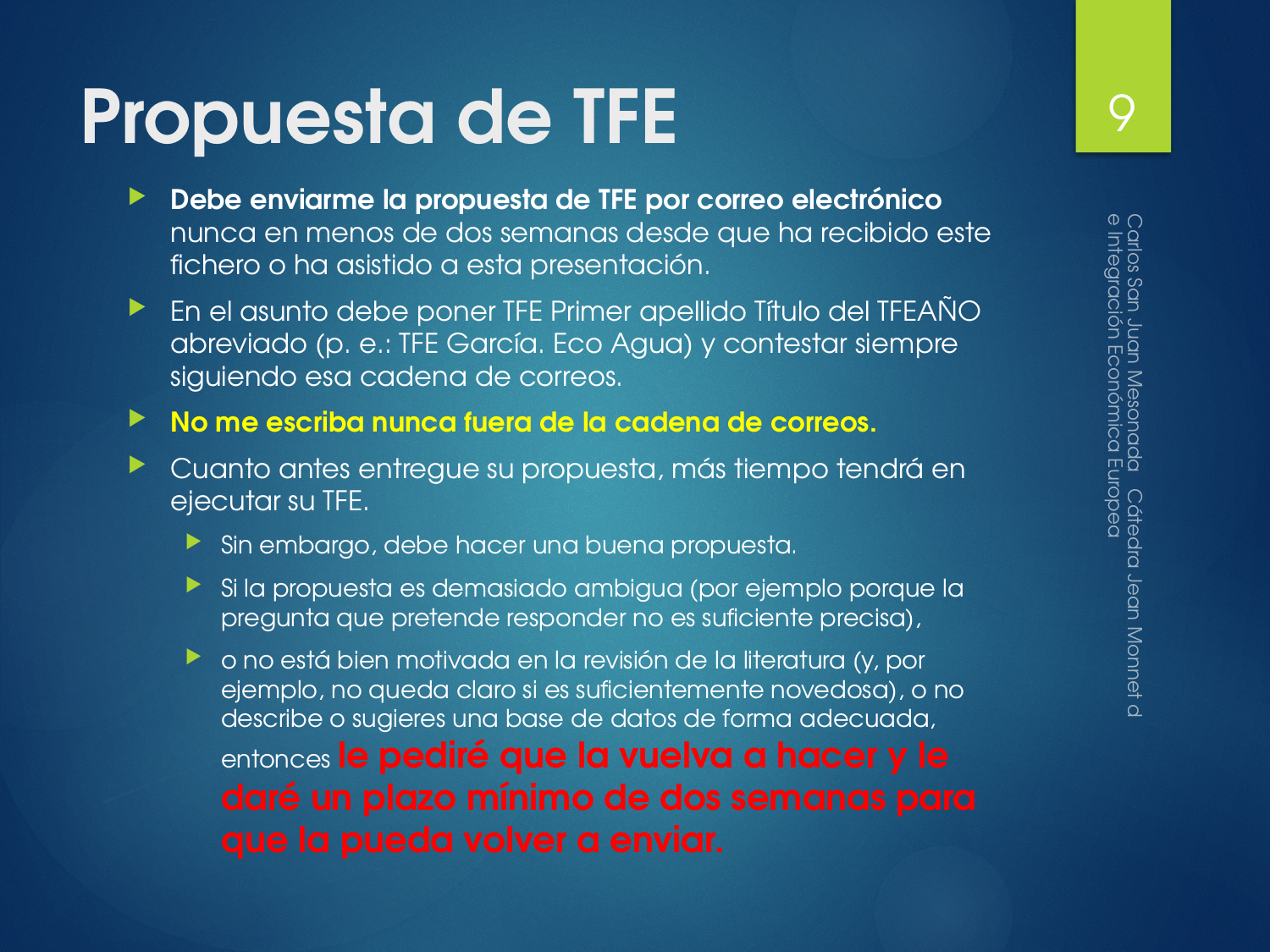

9
# Propuesta de TFE
Debe enviarme la propuesta de TFE por correo electrónico nunca en menos de dos semanas desde que ha recibido este fichero o ha asistido a esta presentación.
En el asunto debe poner TFE Primer apellido Título del TFEAÑO abreviado (p. e.: TFE García. Eco Agua) y contestar siempre siguiendo esa cadena de correos.
No me escriba nunca fuera de la cadena de correos.
Cuanto antes entregue su propuesta, más tiempo tendrá en ejecutar su TFE.
Sin embargo, debe hacer una buena propuesta.
Si la propuesta es demasiado ambigua (por ejemplo porque la pregunta que pretende responder no es suficiente precisa),
o no está bien motivada en la revisión de la literatura (y, por ejemplo, no queda claro si es suficientemente novedosa), o no describe o sugieres una base de datos de forma adecuada, entonces le pediré que la vuelva a hacer y le daré un plazo mínimo de dos semanas para que la pueda volver a enviar.
Carlos San Juan Mesonada   Cátedra Jean Monnet de Integración Económica Europea